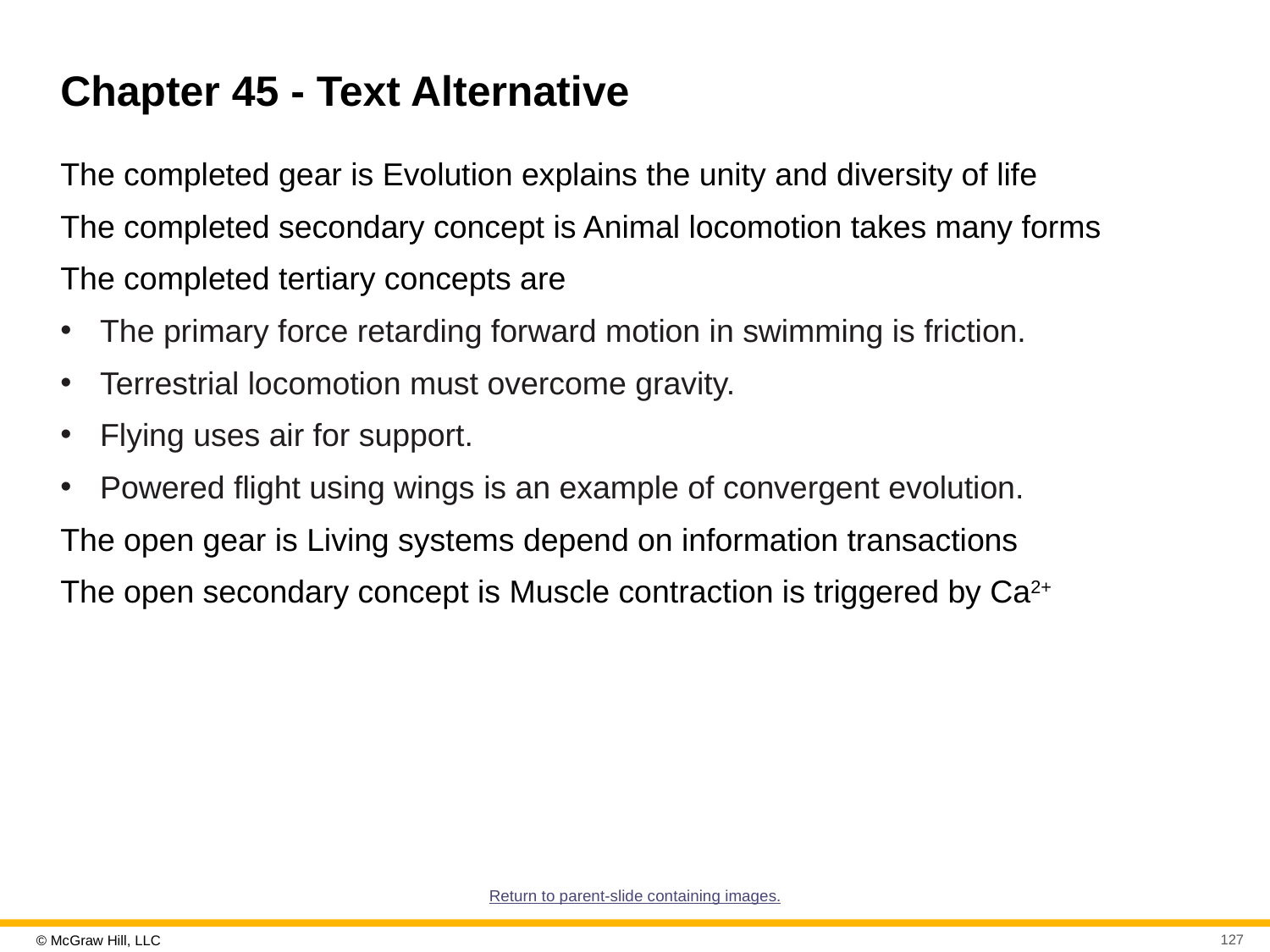

# Chapter 45 - Text Alternative
The completed gear is Evolution explains the unity and diversity of life
The completed secondary concept is Animal locomotion takes many forms
The completed tertiary concepts are
The primary force retarding forward motion in swimming is friction.
Terrestrial locomotion must overcome gravity.
Flying uses air for support.
Powered flight using wings is an example of convergent evolution.
The open gear is Living systems depend on information transactions
The open secondary concept is Muscle contraction is triggered by Ca2+
Return to parent-slide containing images.
127